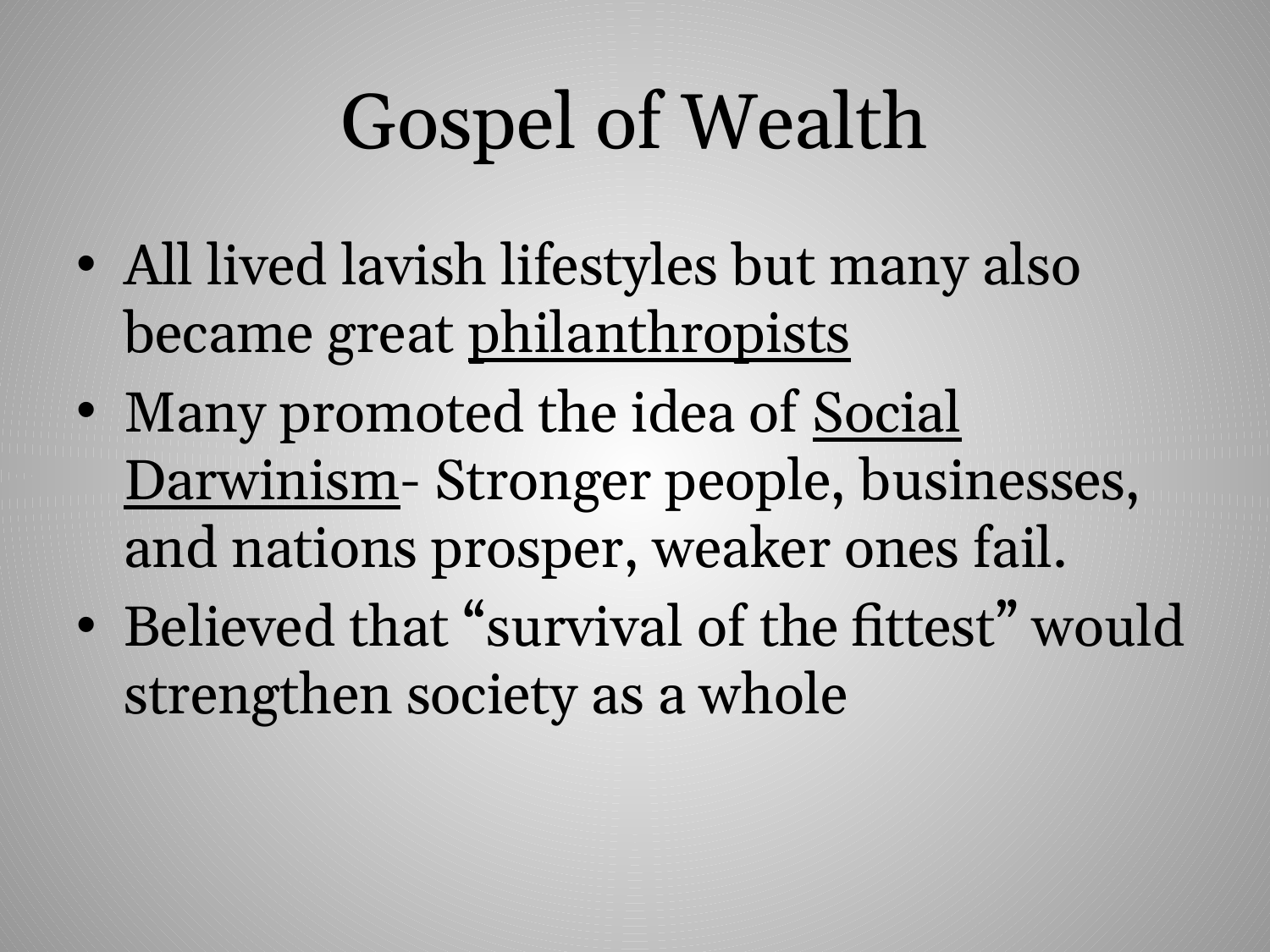

# Gospel of Wealth
All lived lavish lifestyles but many also became great philanthropists
Many promoted the idea of Social Darwinism- Stronger people, businesses, and nations prosper, weaker ones fail.
Believed that “survival of the fittest” would strengthen society as a whole